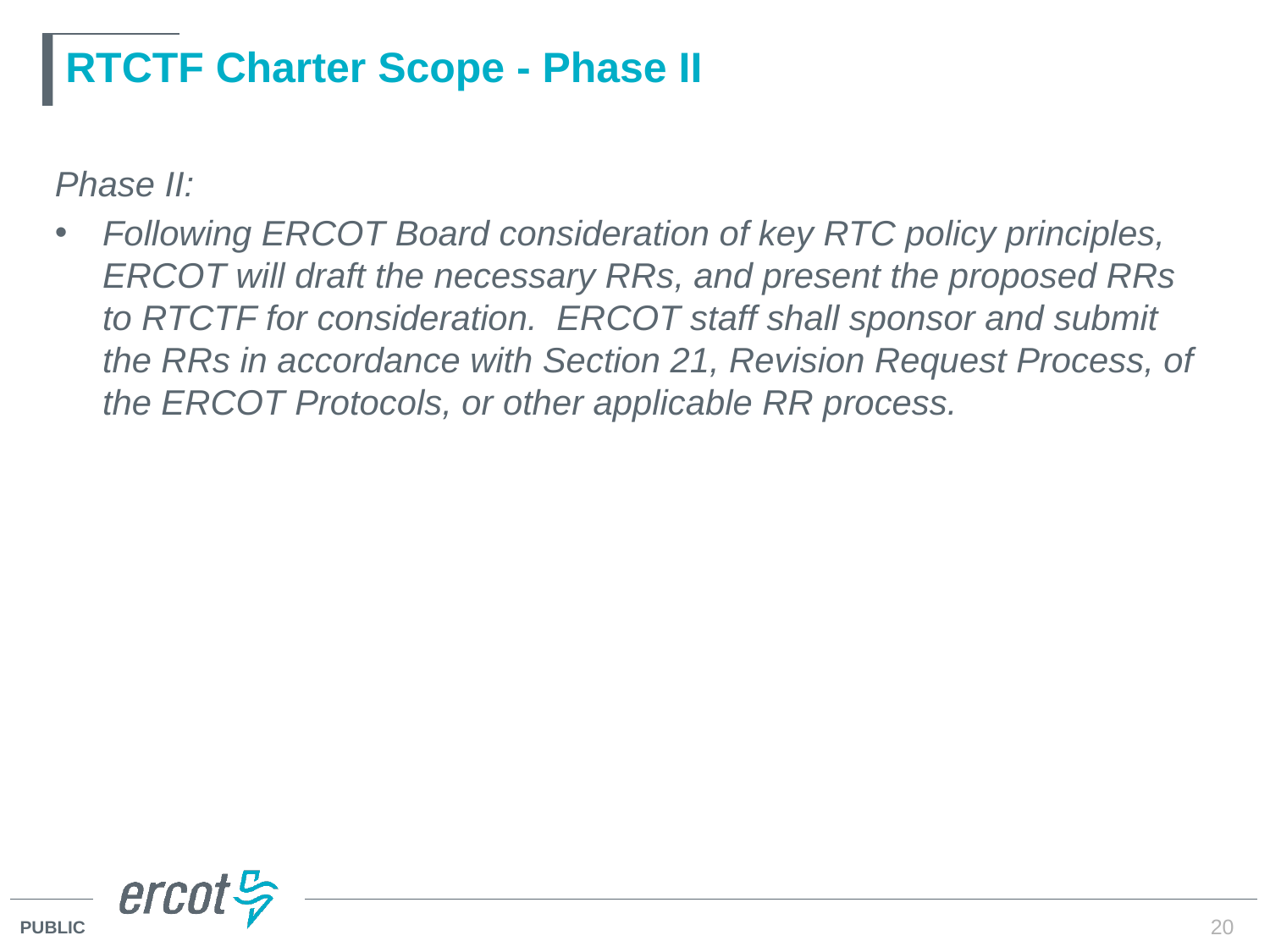

# RTCTF Charter Scope - Phase II

Phase II:
Following ERCOT Board consideration of key RTC policy principles, ERCOT will draft the necessary RRs, and present the proposed RRs to RTCTF for consideration.  ERCOT staff shall sponsor and submit the RRs in accordance with Section 21, Revision Request Process, of the ERCOT Protocols, or other applicable RR process.

20